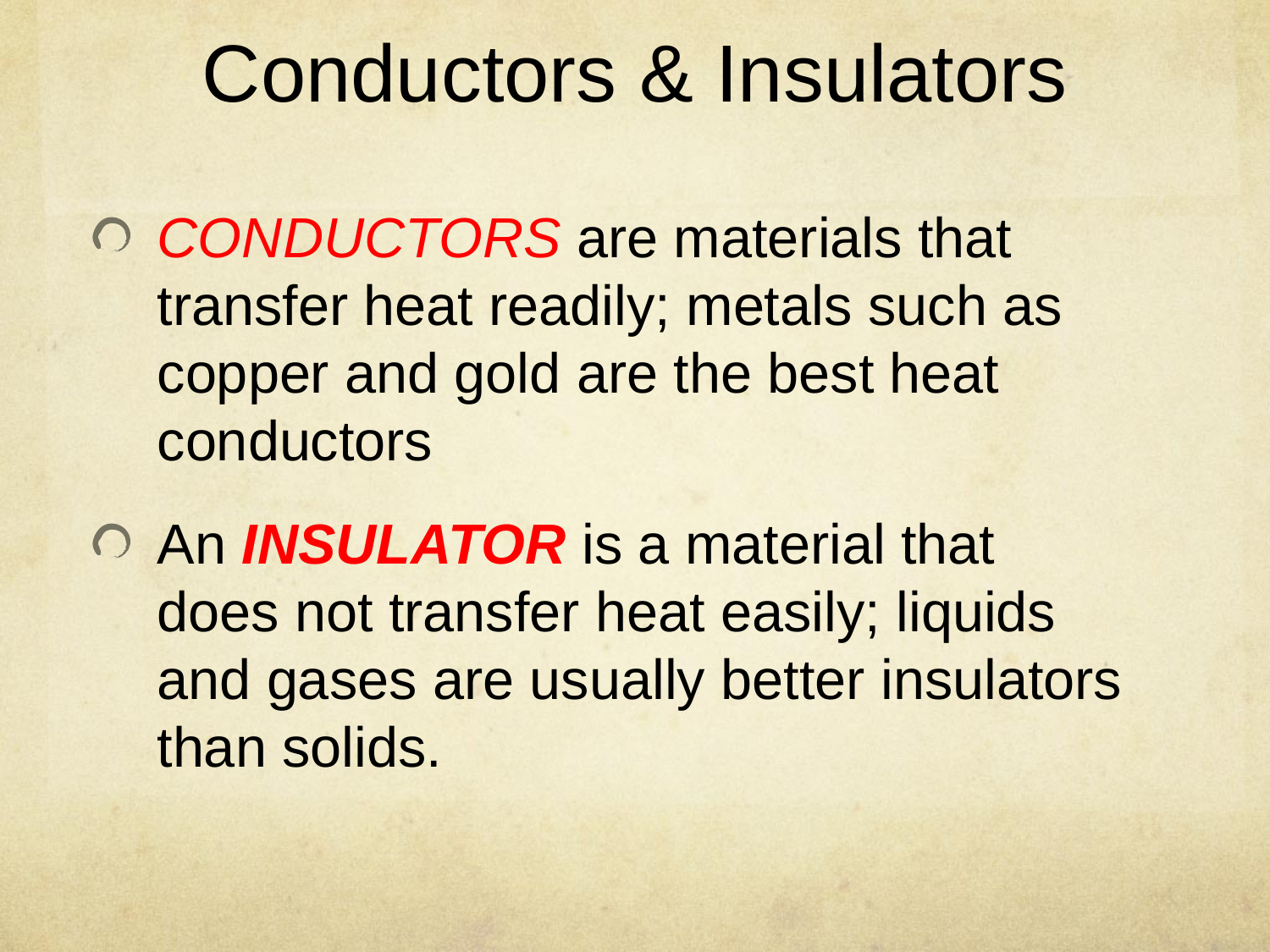

# Conductors & Insulators
CONDUCTORS are materials that transfer heat readily; metals such as copper and gold are the best heat conductors
An INSULATOR is a material that does not transfer heat easily; liquids and gases are usually better insulators than solids.